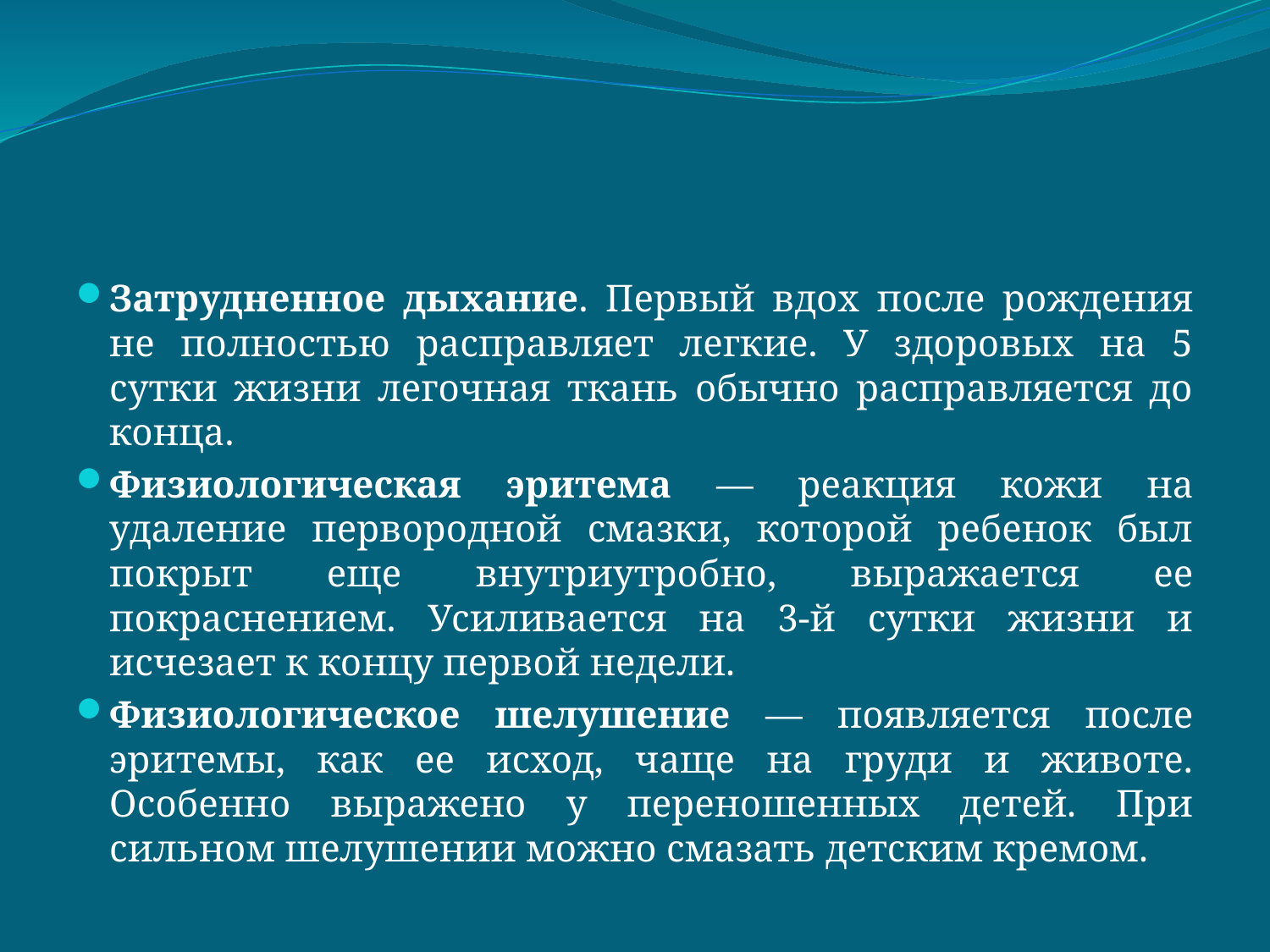

#
Затрудненное дыхание. Первый вдох после рождения не полностью расправляет легкие. У здоровых на 5 сутки жизни легочная ткань обычно расправляется до конца.
Физиологическая эритема — реакция кожи на удаление первородной смазки, которой ребенок был покрыт еще внутриутробно, выражается ее покраснением. Усиливается на 3-й сутки жизни и исчезает к концу первой недели.
Физиологическое шелушение — появляется после эритемы, как ее исход, чаще на груди и животе. Особенно выражено у переношенных детей. При сильном шелушении можно смазать детским кремом.